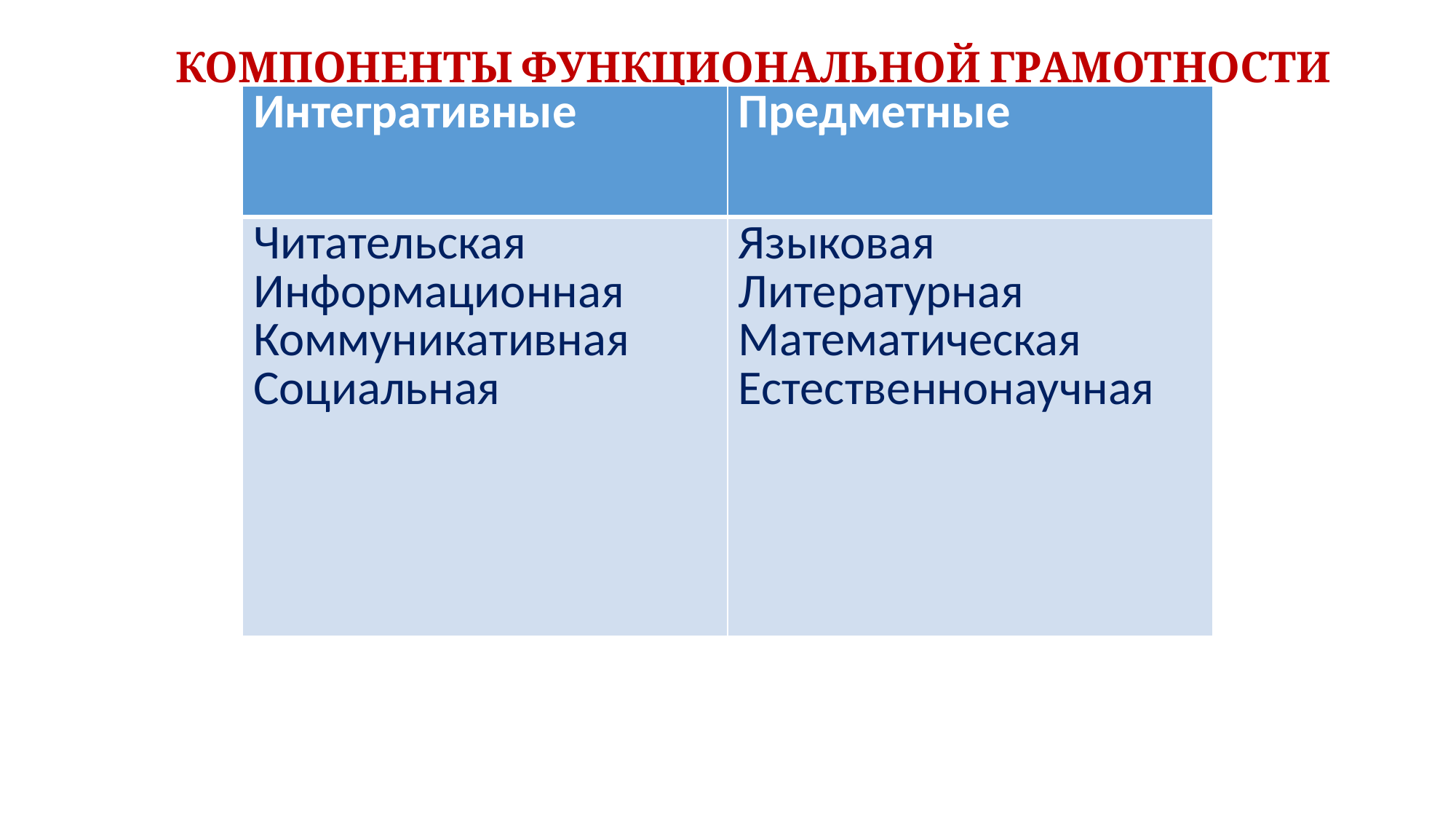

КОМПОНЕНТЫ ФУНКЦИОНАЛЬНОЙ ГРАМОТНОСТИ
| Интегративные | Предметные |
| --- | --- |
| Читательская Информационная Коммуникативная Социальная | Языковая Литературная Математическая Естественнонаучная |